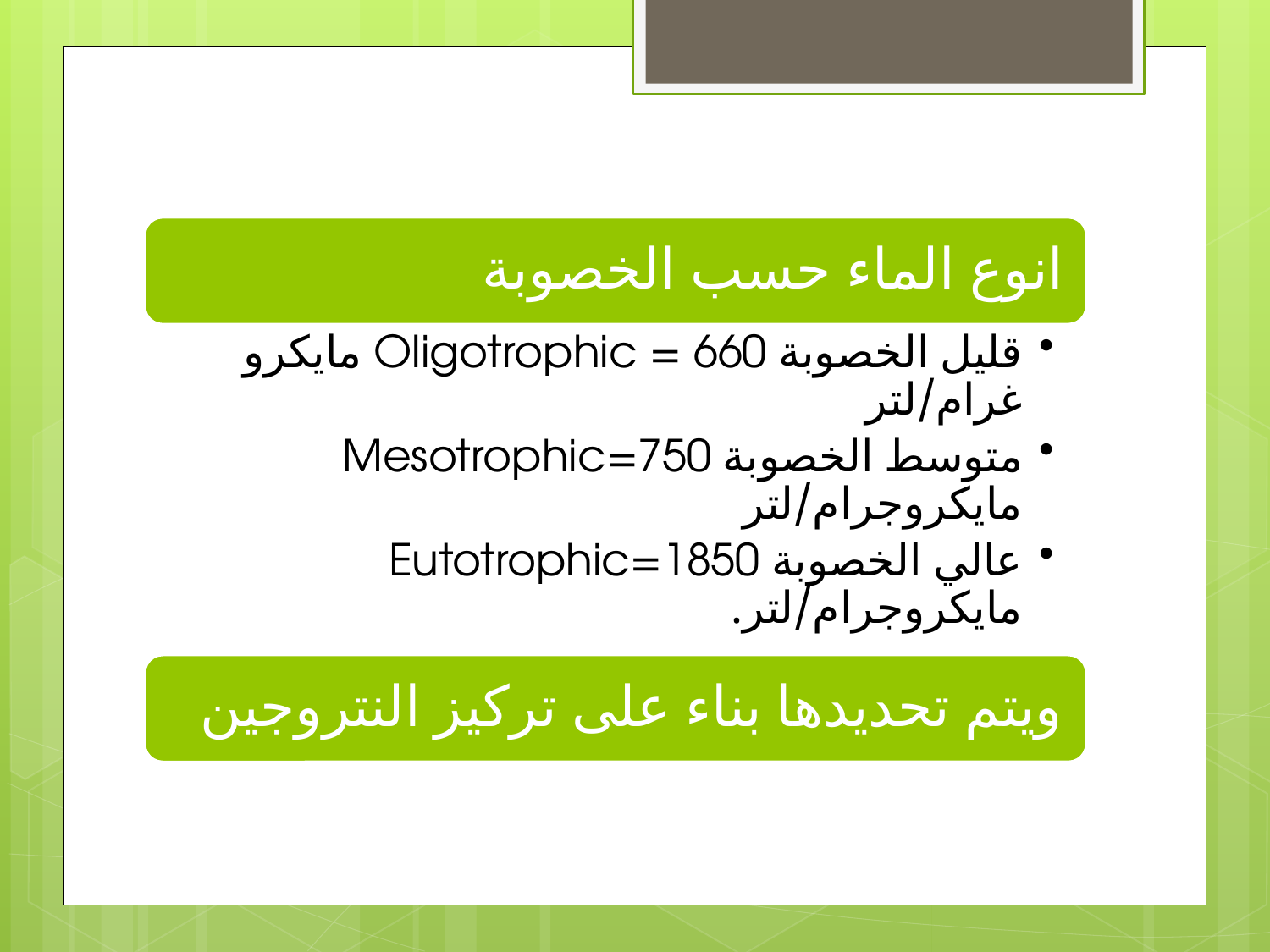

انوع الماء حسب الخصوبة
قليل الخصوبة Oligotrophic = 660 مايكرو غرام/لتر
متوسط الخصوبة Mesotrophic=750 مايكروجرام/لتر
عالي الخصوبة Eutotrophic=1850 مايكروجرام/لتر.
ويتم تحديدها بناء على تركيز النتروجين